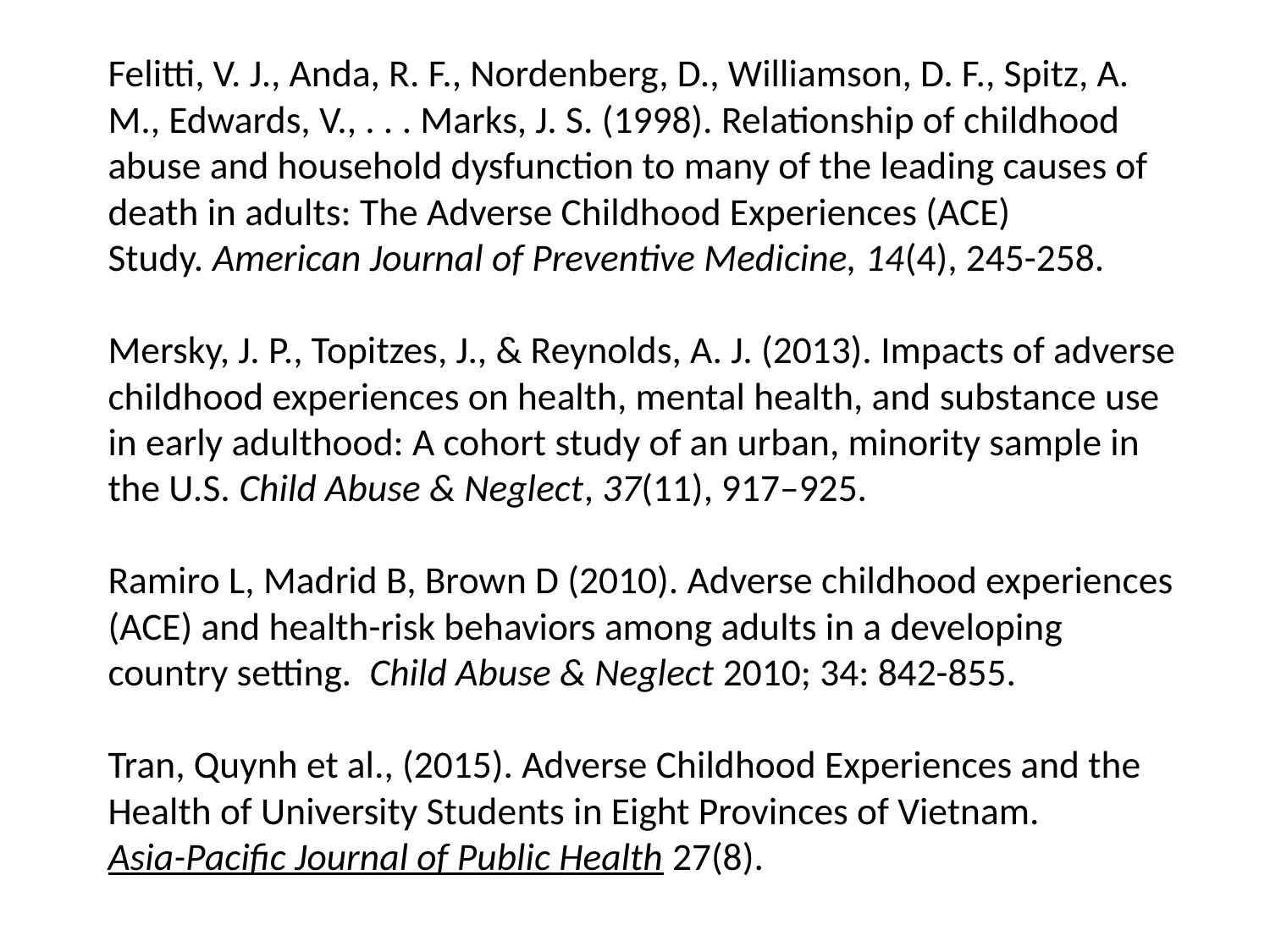

Felitti, V. J., Anda, R. F., Nordenberg, D., Williamson, D. F., Spitz, A. M., Edwards, V., . . . Marks, J. S. (1998). Relationship of childhood abuse and household dysfunction to many of the leading causes of death in adults: The Adverse Childhood Experiences (ACE) Study. American Journal of Preventive Medicine, 14(4), 245-258.

Mersky, J. P., Topitzes, J., & Reynolds, A. J. (2013). Impacts of adverse childhood experiences on health, mental health, and substance use in early adulthood: A cohort study of an urban, minority sample in the U.S. Child Abuse & Neglect, 37(11), 917–925.

Ramiro L, Madrid B, Brown D (2010). Adverse childhood experiences (ACE) and health-risk behaviors among adults in a developing country setting.  Child Abuse & Neglect 2010; 34: 842-855.

Tran, Quynh et al., (2015). Adverse Childhood Experiences and the Health of University Students in Eight Provinces of Vietnam.  Asia-Pacific Journal of Public Health 27(8).